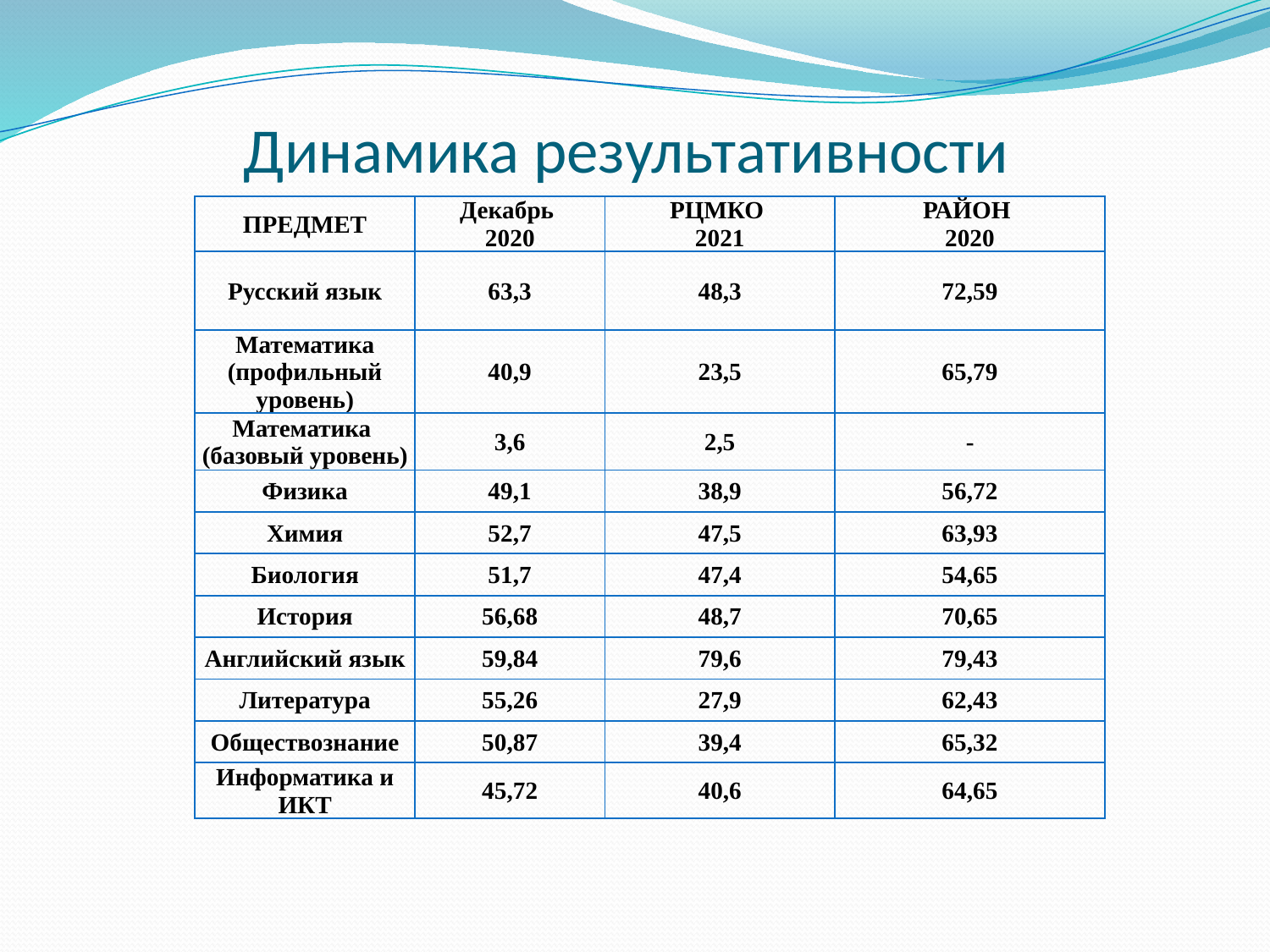

# Динамика результативности
| ПРЕДМЕТ | Декабрь 2020 | РЦМКО 2021 | РАЙОН 2020 |
| --- | --- | --- | --- |
| Русский язык | 63,3 | 48,3 | 72,59 |
| Математика (профильный уровень) | 40,9 | 23,5 | 65,79 |
| Математика (базовый уровень) | 3,6 | 2,5 | - |
| Физика | 49,1 | 38,9 | 56,72 |
| Химия | 52,7 | 47,5 | 63,93 |
| Биология | 51,7 | 47,4 | 54,65 |
| История | 56,68 | 48,7 | 70,65 |
| Английский язык | 59,84 | 79,6 | 79,43 |
| Литература | 55,26 | 27,9 | 62,43 |
| Обществознание | 50,87 | 39,4 | 65,32 |
| Информатика и ИКТ | 45,72 | 40,6 | 64,65 |